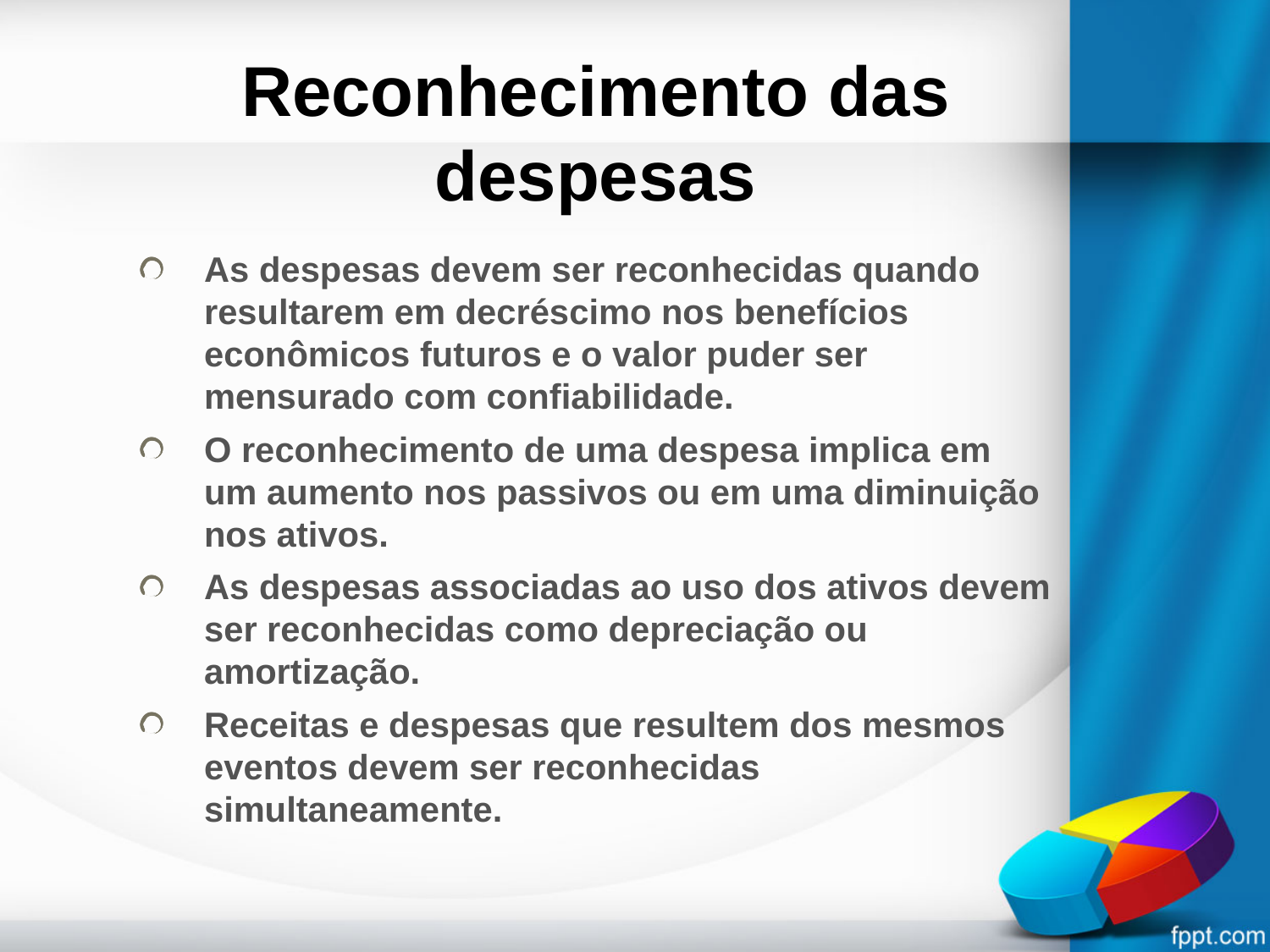

# Reconhecimento das despesas
As despesas devem ser reconhecidas quando resultarem em decréscimo nos benefícios econômicos futuros e o valor puder ser mensurado com confiabilidade.
O reconhecimento de uma despesa implica em um aumento nos passivos ou em uma diminuição nos ativos.
As despesas associadas ao uso dos ativos devem ser reconhecidas como depreciação ou amortização.
Receitas e despesas que resultem dos mesmos eventos devem ser reconhecidas simultaneamente.